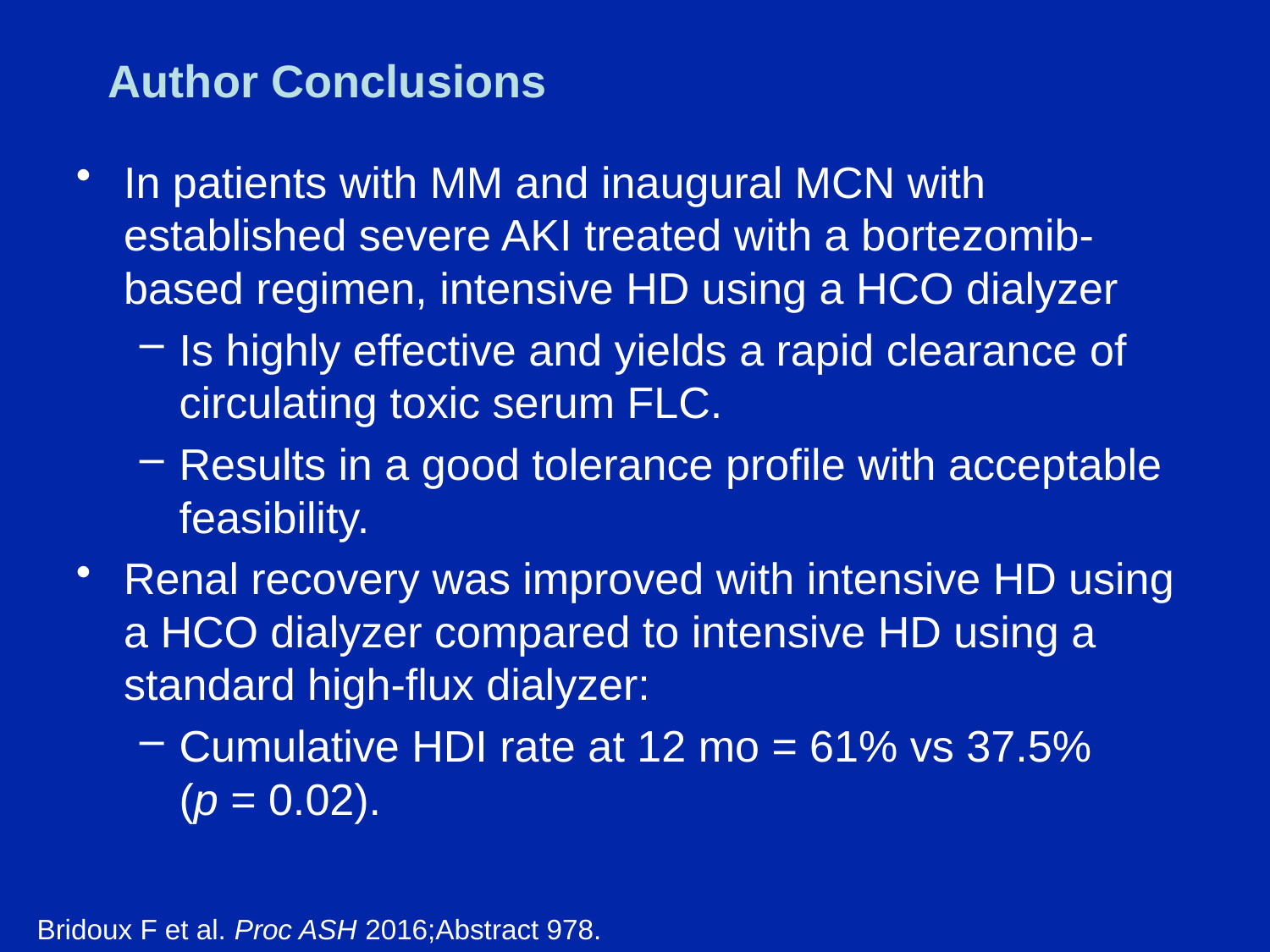

# Author Conclusions
In patients with MM and inaugural MCN with established severe AKI treated with a bortezomib-based regimen, intensive HD using a HCO dialyzer
Is highly effective and yields a rapid clearance of circulating toxic serum FLC.
Results in a good tolerance profile with acceptable feasibility.
Renal recovery was improved with intensive HD using a HCO dialyzer compared to intensive HD using a standard high-flux dialyzer:
Cumulative HDI rate at 12 mo = 61% vs 37.5%
(p = 0.02).
Bridoux F et al. Proc ASH 2016;Abstract 978.